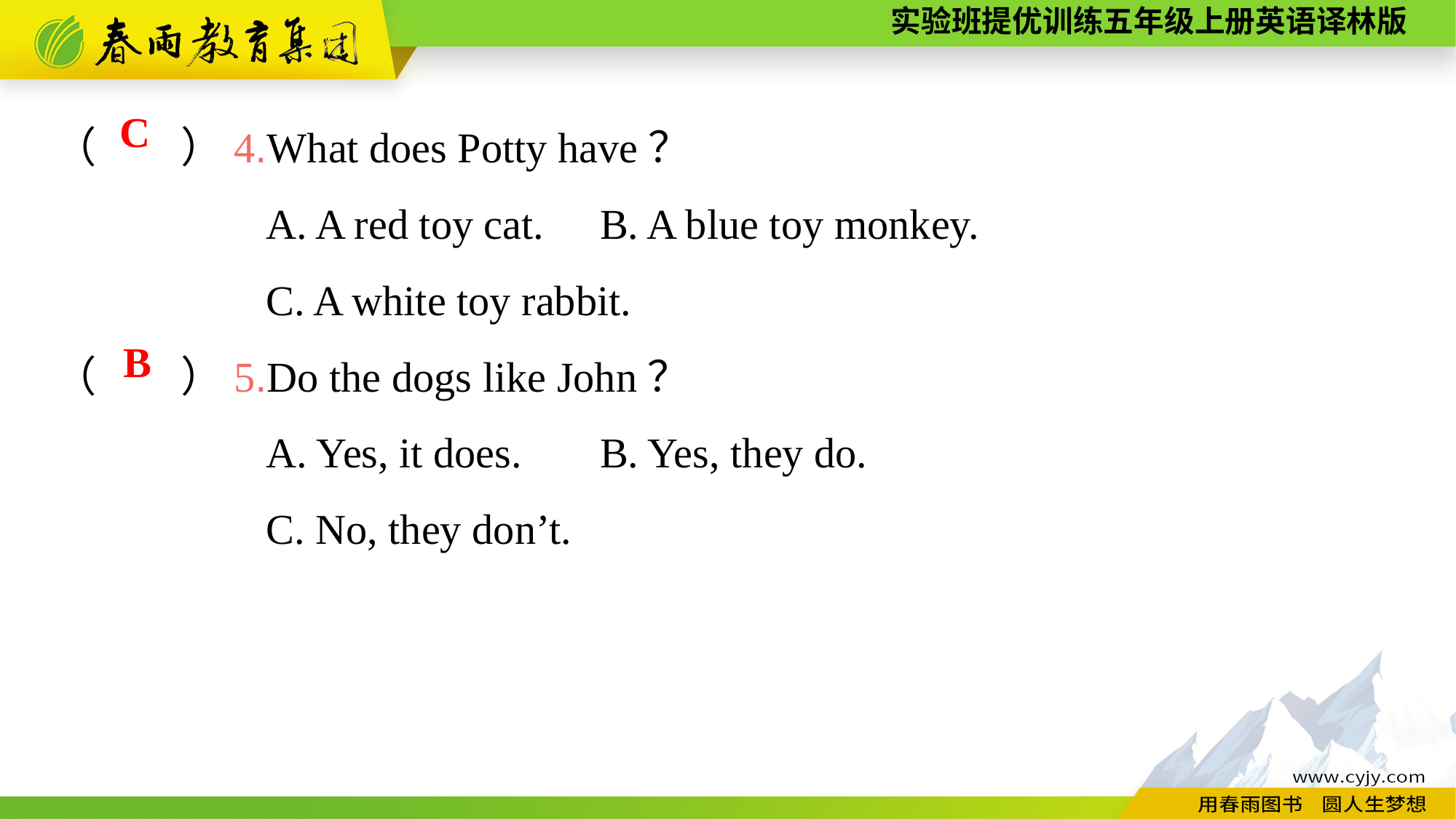

（　　）4.What does Potty have？
A. A red toy cat.	B. A blue toy monkey.
C. A white toy rabbit.
（　　）5.Do the dogs like John？
A. Yes, it does.	B. Yes, they do.
C. No, they don’t.
C
B